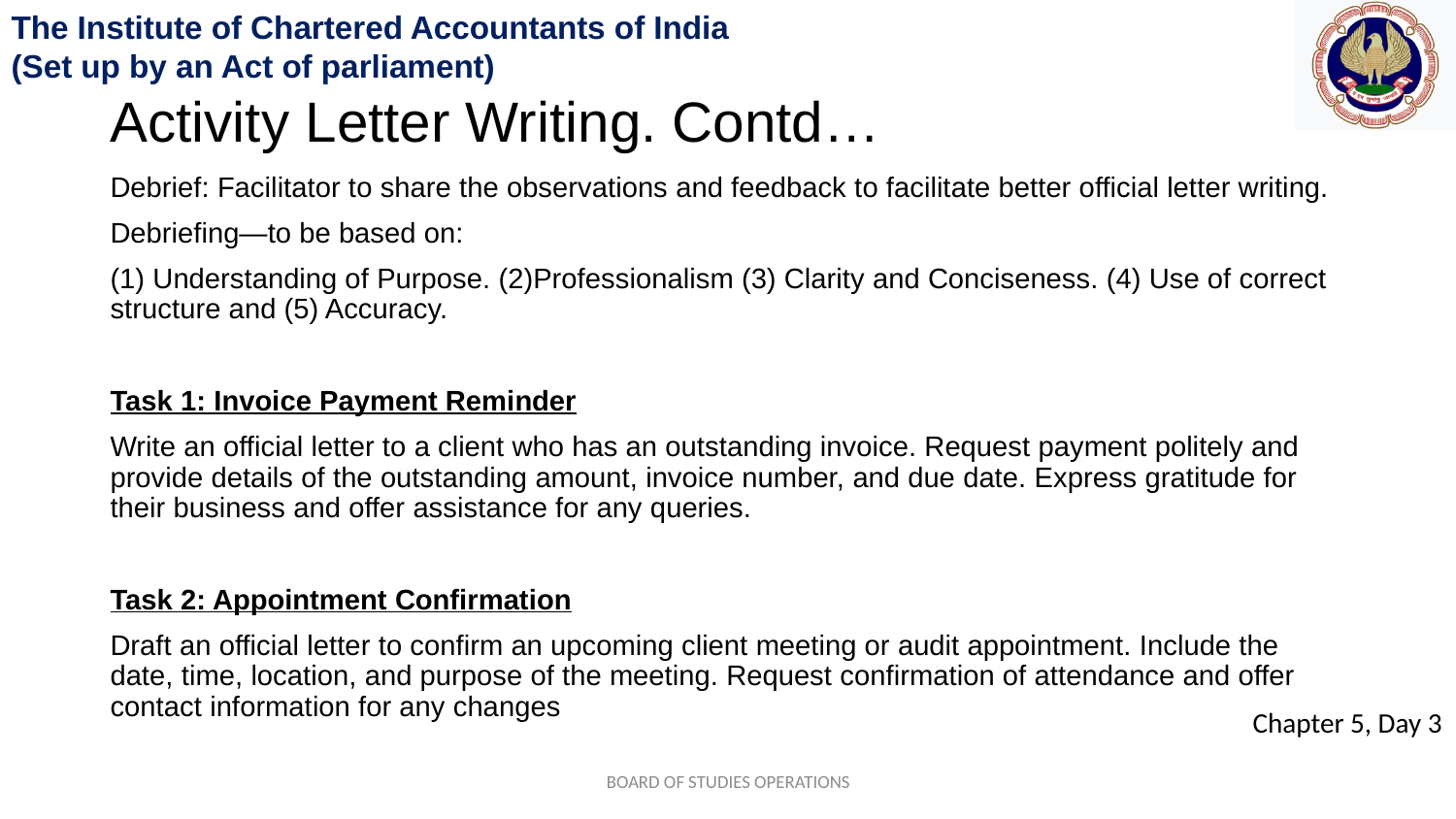

Activity Letter Writing. Contd…
Debrief: Facilitator to share the observations and feedback to facilitate better official letter writing.
Debriefing—to be based on:
(1) Understanding of Purpose. (2)Professionalism (3) Clarity and Conciseness. (4) Use of correct structure and (5) Accuracy.

Task 1: Invoice Payment Reminder
Write an official letter to a client who has an outstanding invoice. Request payment politely and provide details of the outstanding amount, invoice number, and due date. Express gratitude for their business and offer assistance for any queries.

Task 2: Appointment Confirmation
Draft an official letter to confirm an upcoming client meeting or audit appointment. Include the date, time, location, and purpose of the meeting. Request confirmation of attendance and offer contact information for any changes
BOARD OF STUDIES OPERATIONS